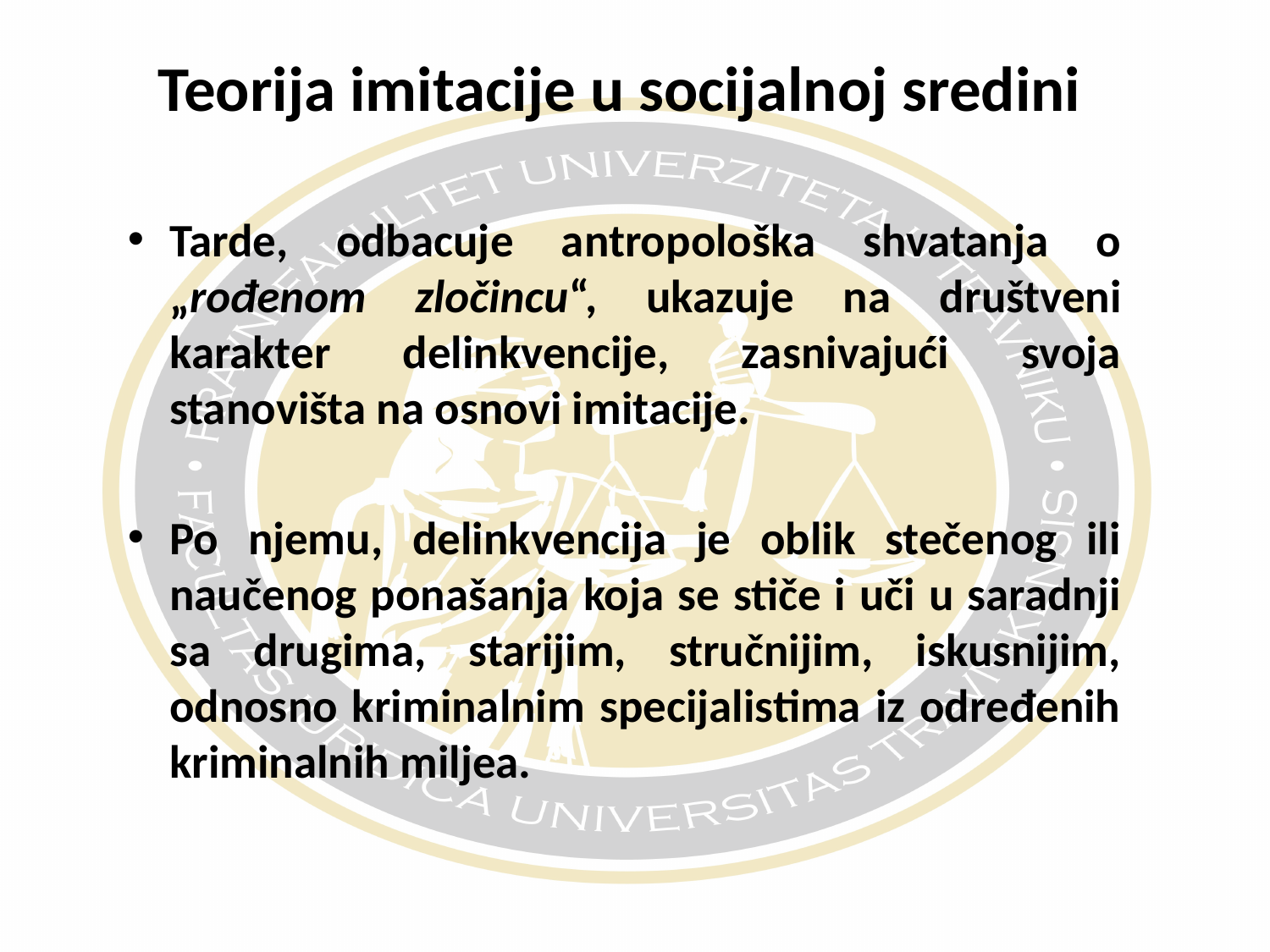

# Teorija imitacije u socijalnoj sredini

Tarde, odbacuje antropološka shvatanja o „rođenom zločincu“, ukazuje na društveni karakter delinkvencije, zasnivajući svoja stanovišta na osnovi imitacije.

Po njemu, delinkvencija je oblik stečenog ili naučenog ponašanja koja se stiče i uči u saradnji sa drugima, starijim, stručnijim, iskusnijim, odnosno kriminalnim specijalistima iz određenih kriminalnih miljea.